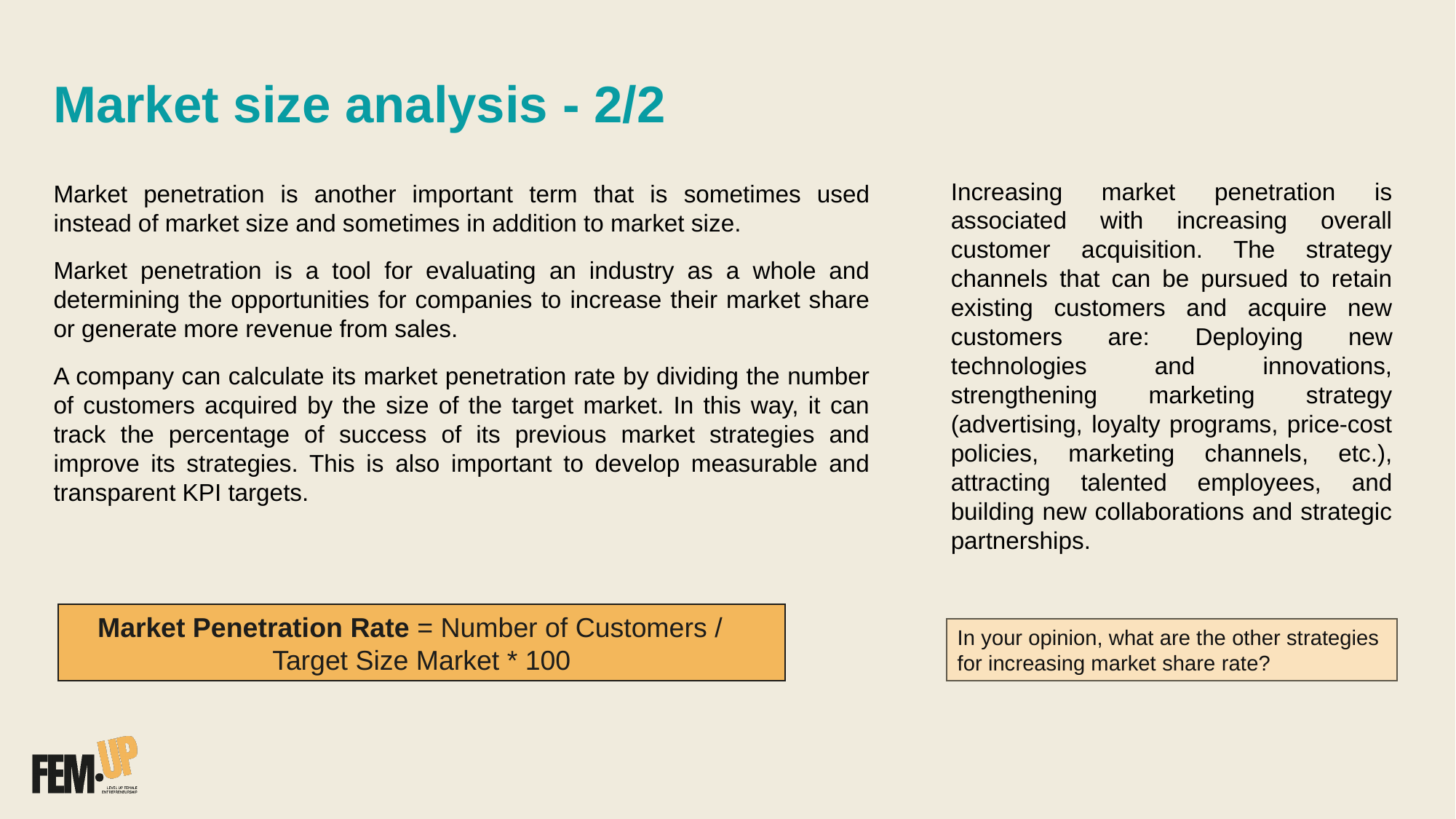

Market size analysis​ - 2/2
Increasing market penetration is associated with increasing overall customer acquisition. The strategy channels that can be pursued to retain existing customers and acquire new customers are: Deploying new technologies and innovations, strengthening marketing strategy (advertising, loyalty programs, price-cost policies, marketing channels, etc.), attracting talented employees, and building new collaborations and strategic partnerships.
Market penetration is another important term that is sometimes used instead of market size and sometimes in addition to market size.
​Market penetration is a tool for evaluating an industry as a whole and determining the opportunities for companies to increase their market share or generate more revenue from sales.​
A company can calculate its market penetration rate by dividing the number of customers acquired by the size of the target market. In this way, it can track the percentage of success of its previous market strategies and improve its strategies. This is also important to develop measurable and transparent KPI targets.​

Market Penetration Rate = Number of Customers​ /    Target Size Market * 100
In your opinion, what are the other strategies for increasing market share rate?​